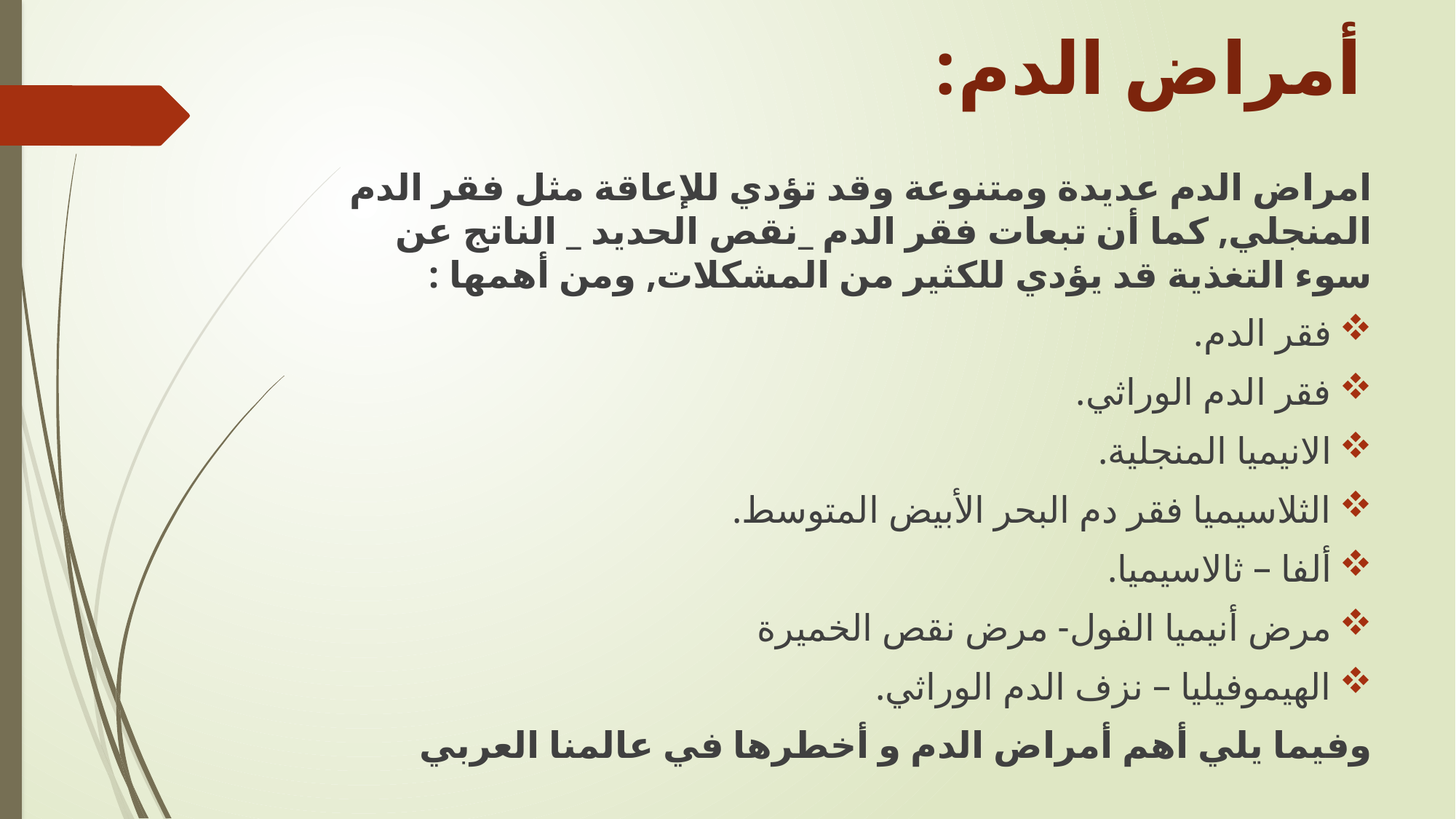

# أمراض الدم:
امراض الدم عديدة ومتنوعة وقد تؤدي للإعاقة مثل فقر الدم المنجلي, كما أن تبعات فقر الدم _نقص الحديد _ الناتج عن سوء التغذية قد يؤدي للكثير من المشكلات, ومن أهمها :
فقر الدم.
فقر الدم الوراثي.
الانيميا المنجلية.
الثلاسيميا فقر دم البحر الأبيض المتوسط.
ألفا – ثالاسيميا.
مرض أنيميا الفول- مرض نقص الخميرة
الهيموفيليا – نزف الدم الوراثي.
وفيما يلي أهم أمراض الدم و أخطرها في عالمنا العربي